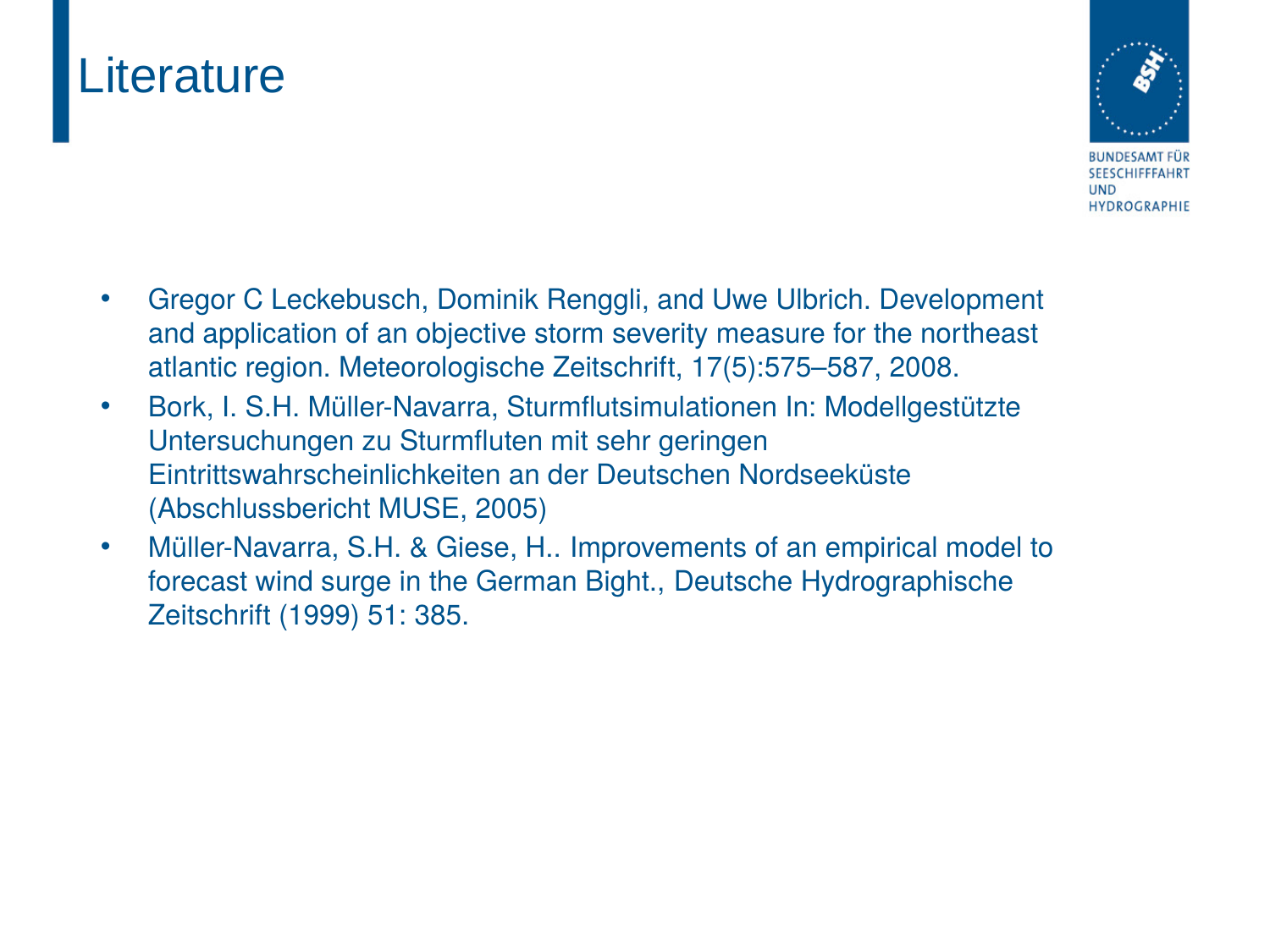

# Literature
Gregor C Leckebusch, Dominik Renggli, and Uwe Ulbrich. Development and application of an objective storm severity measure for the northeast atlantic region. Meteorologische Zeitschrift, 17(5):575–587, 2008.
Bork, I. S.H. Müller-Navarra, Sturmflutsimulationen In: Modellgestützte Untersuchungen zu Sturmfluten mit sehr geringen Eintrittswahrscheinlichkeiten an der Deutschen Nordseeküste (Abschlussbericht MUSE, 2005)
Müller-Navarra, S.H. & Giese, H.. Improvements of an empirical model to forecast wind surge in the German Bight., Deutsche Hydrographische Zeitschrift (1999) 51: 385.